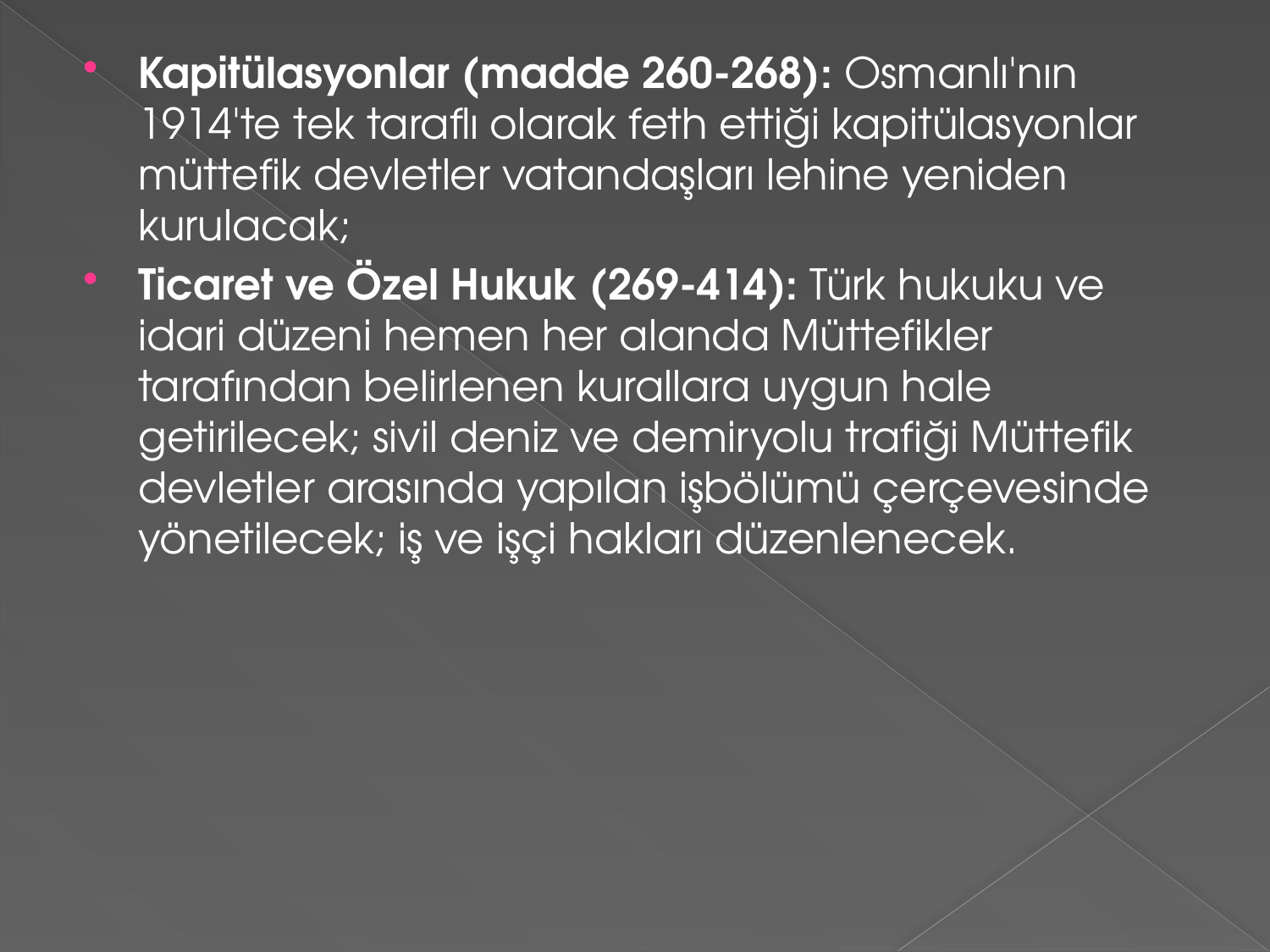

Kapitülasyonlar (madde 260-268): Osmanlı'nın 1914'te tek taraflı olarak feth ettiği kapitülasyonlar müttefik devletler vatandaşları lehine yeniden kurulacak;
Ticaret ve Özel Hukuk (269-414): Türk hukuku ve idari düzeni hemen her alanda Müttefikler tarafından belirlenen kurallara uygun hale getirilecek; sivil deniz ve demiryolu trafiği Müttefik devletler arasında yapılan işbölümü çerçevesinde yönetilecek; iş ve işçi hakları düzenlenecek.